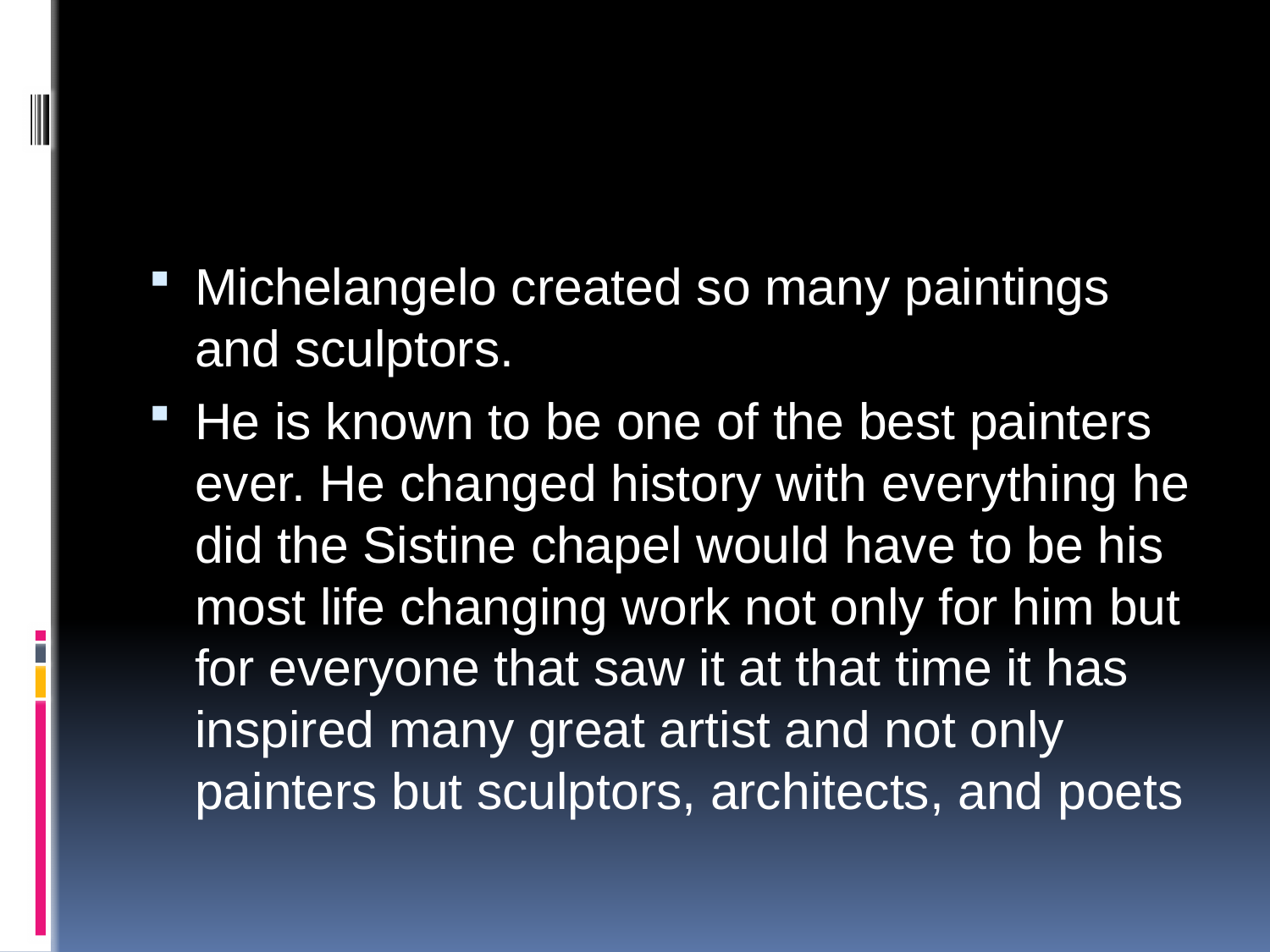

Michelangelo created so many paintings and sculptors.
He is known to be one of the best painters ever. He changed history with everything he did the Sistine chapel would have to be his most life changing work not only for him but for everyone that saw it at that time it has inspired many great artist and not only painters but sculptors, architects, and poets